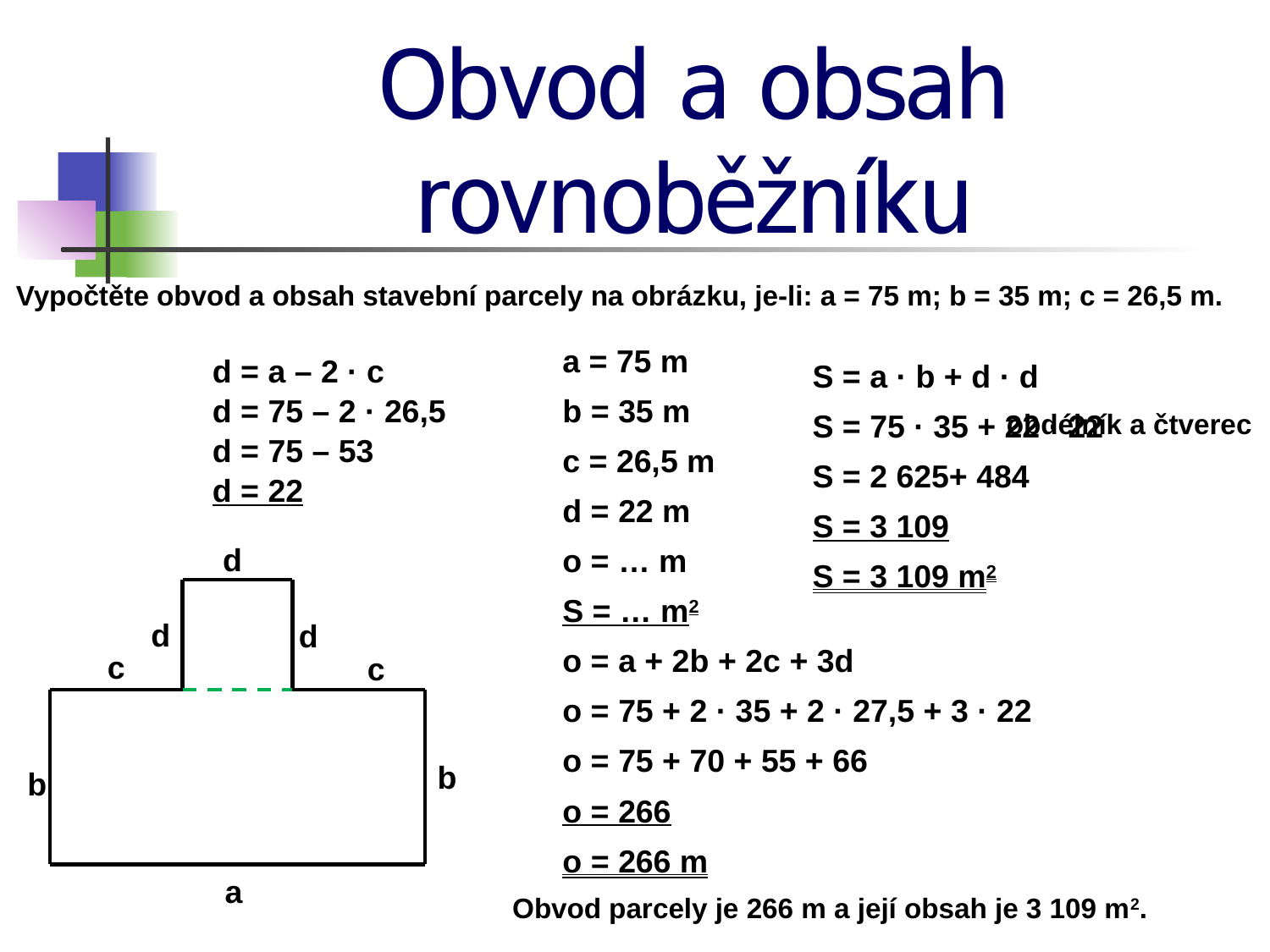

Obvod a obsah rovnoběžníku
Vypočtěte obvod a obsah stavební parcely na obrázku, je-li: a = 75 m; b = 35 m; c = 26,5 m.
a = 75 m
d = a – 2 · c
S = a · b + d · d
b = 35 m
d = 75 – 2 · 26,5
S = 75 · 35 + 22 · 22
obdélník a čtverec
d = 75 – 53
c = 26,5 m
S = 2 625+ 484
d = 22
d = 22 m
S = 3 109
d
o = … m
S = 3 109 m2
S = … m2
d
d
o = a + 2b + 2c + 3d
c
c
o = 75 + 2 · 35 + 2 · 27,5 + 3 · 22
o = 75 + 70 + 55 + 66
b
b
o = 266
o = 266 m
a
Obvod parcely je 266 m a její obsah je 3 109 m2.